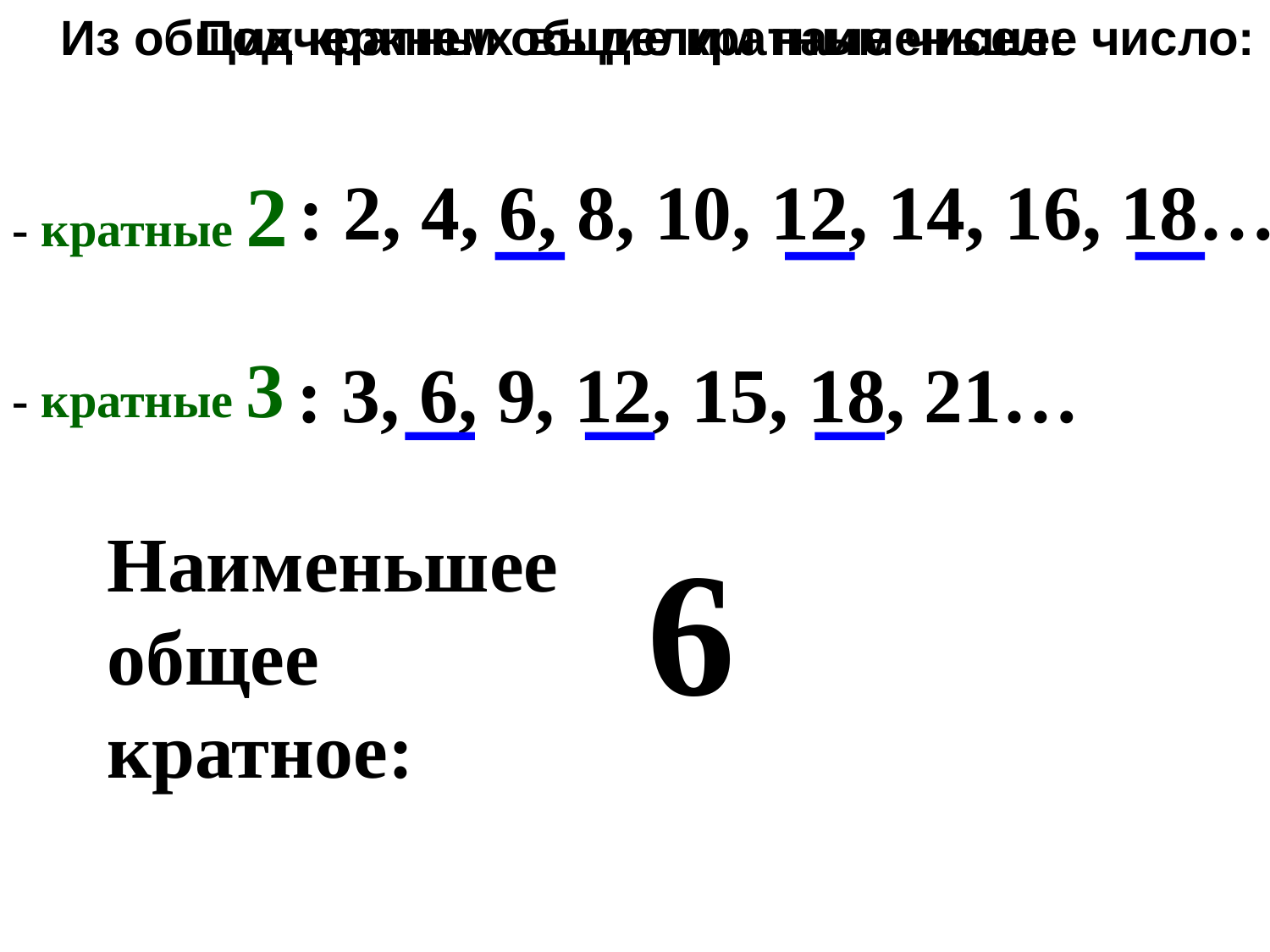

Из общих кратных выделим наименьшее число:
Подчеркнем общие кратные чисел:
- кратные 2
 : 2, 4, 6, 8, 10, 12, 14, 16, 18…

- кратные 3

: 3, 6, 9, 12, 15, 18, 21…

Наименьшее общее кратное:

6